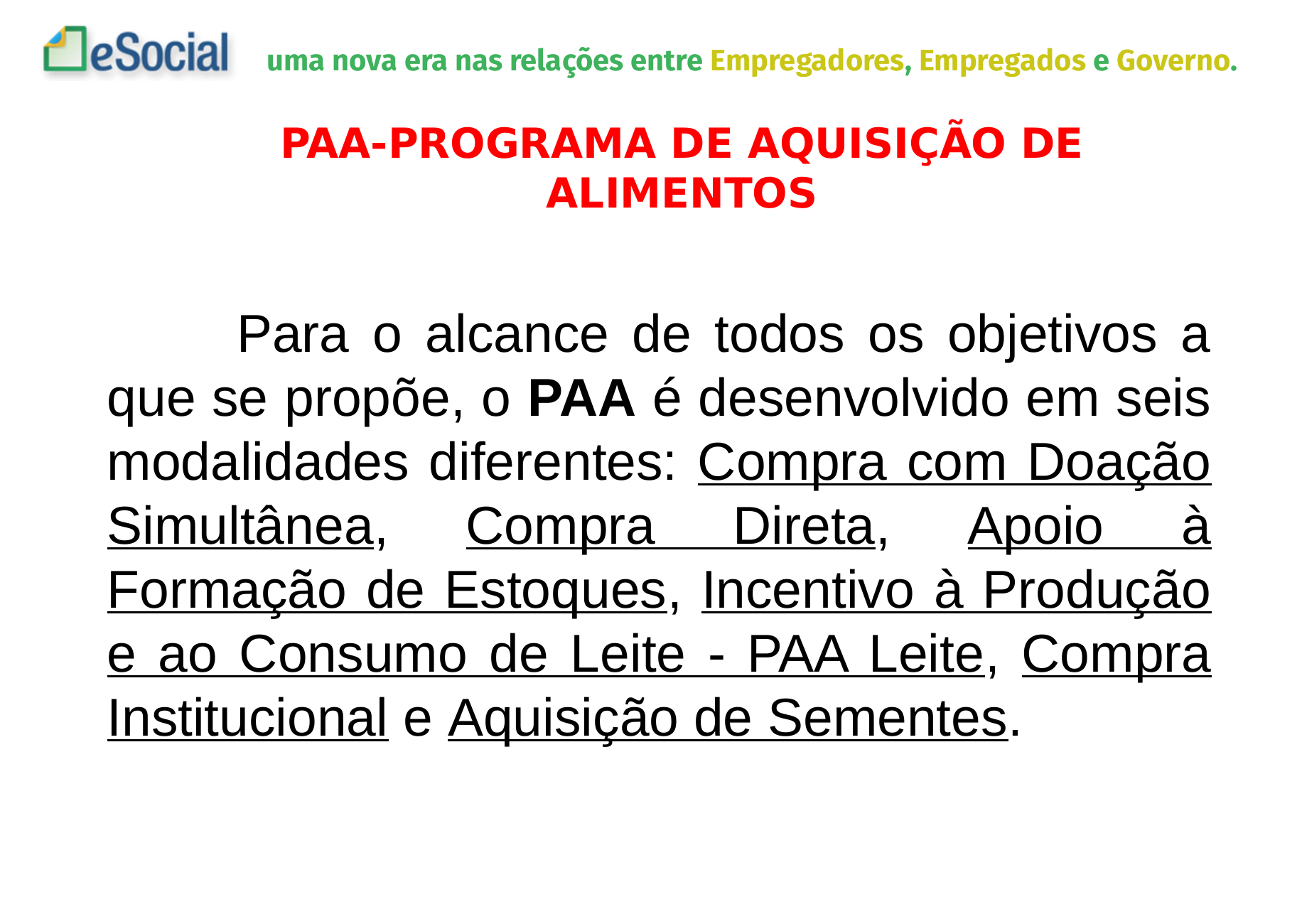

PAA-PROGRAMA DE AQUISIÇÃO DE ALIMENTOS

	 Para o alcance de todos os objetivos a que se propõe, o PAA é desenvolvido em seis modalidades diferentes: Compra com Doação Simultânea, Compra Direta, Apoio à Formação de Estoques, Incentivo à Produção e ao Consumo de Leite - PAA Leite, Compra Institucional e Aquisição de Sementes.